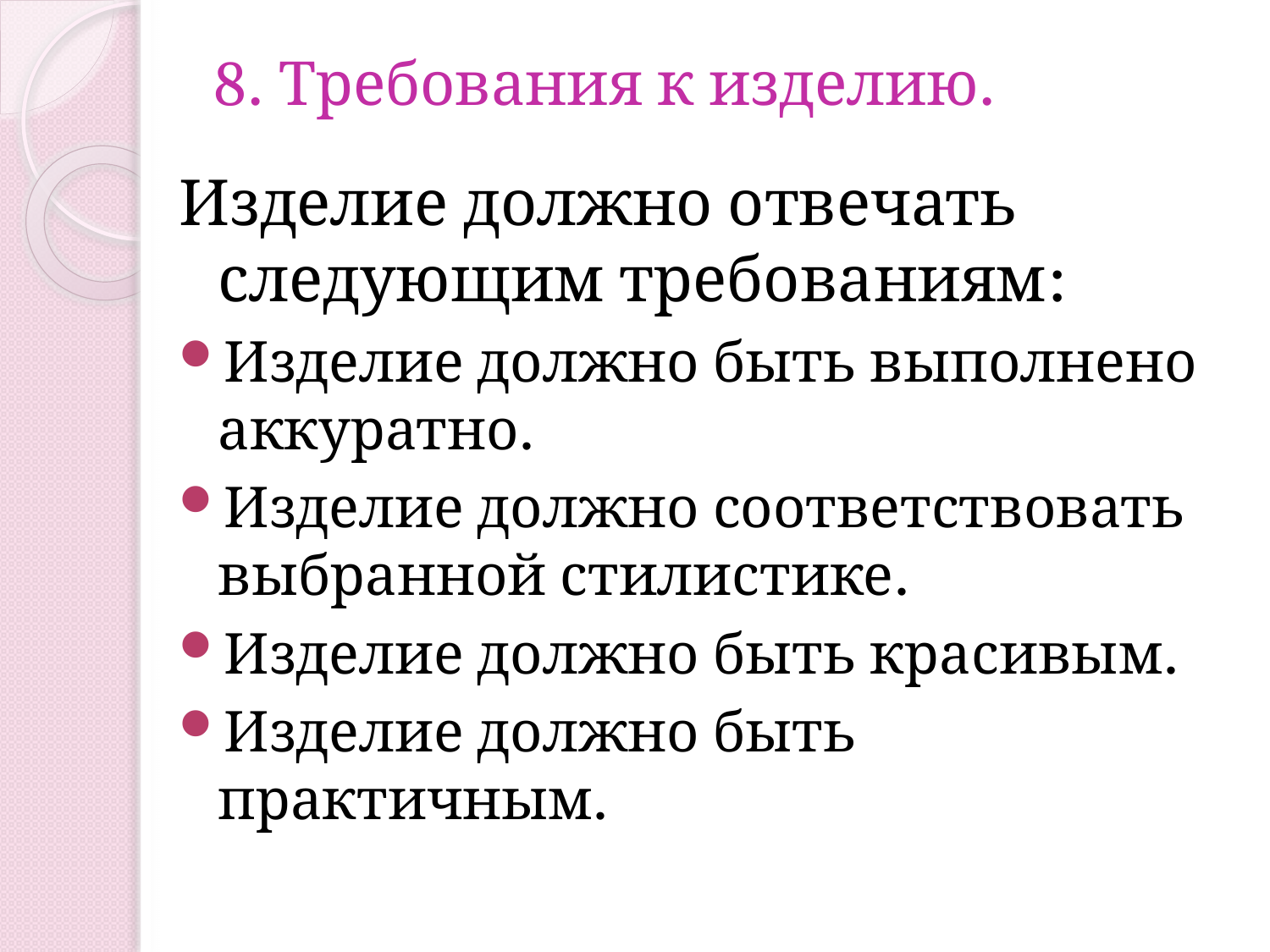

# 8. Требования к изделию.
Изделие должно отвечать следующим требованиям:
Изделие должно быть выполнено аккуратно.
Изделие должно соответствовать выбранной стилистике.
Изделие должно быть красивым.
Изделие должно быть практичным.